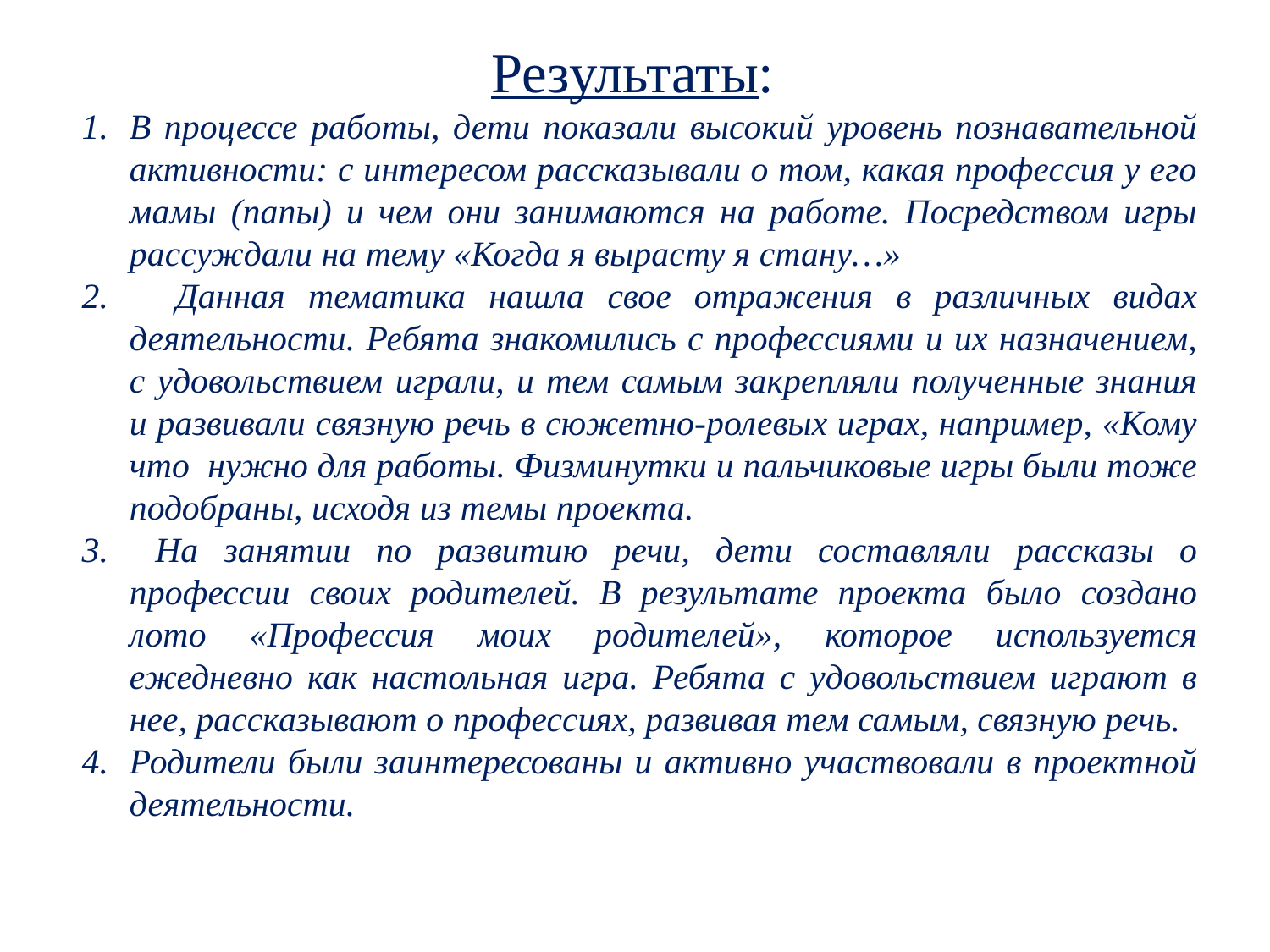

Результаты:
В процессе работы, дети показали высокий уровень познавательной активности: с интересом рассказывали о том, какая профессия у его мамы (папы) и чем они занимаются на работе. Посредством игры рассуждали на тему «Когда я вырасту я стану…»
  Данная тематика нашла свое отражения в различных видах деятельности. Ребята знакомились с профессиями и их назначением, с удовольствием играли, и тем самым закрепляли полученные знания и развивали связную речь в сюжетно-ролевых играх, например, «Кому что  нужно для работы. Физминутки и пальчиковые игры были тоже подобраны, исходя из темы проекта.
 На занятии по развитию речи, дети составляли рассказы о профессии своих родителей. В результате проекта было создано лото «Профессия моих родителей», которое используется ежедневно как настольная игра. Ребята с удовольствием играют в нее, рассказывают о профессиях, развивая тем самым, связную речь.
Родители были заинтересованы и активно участвовали в проектной деятельности.